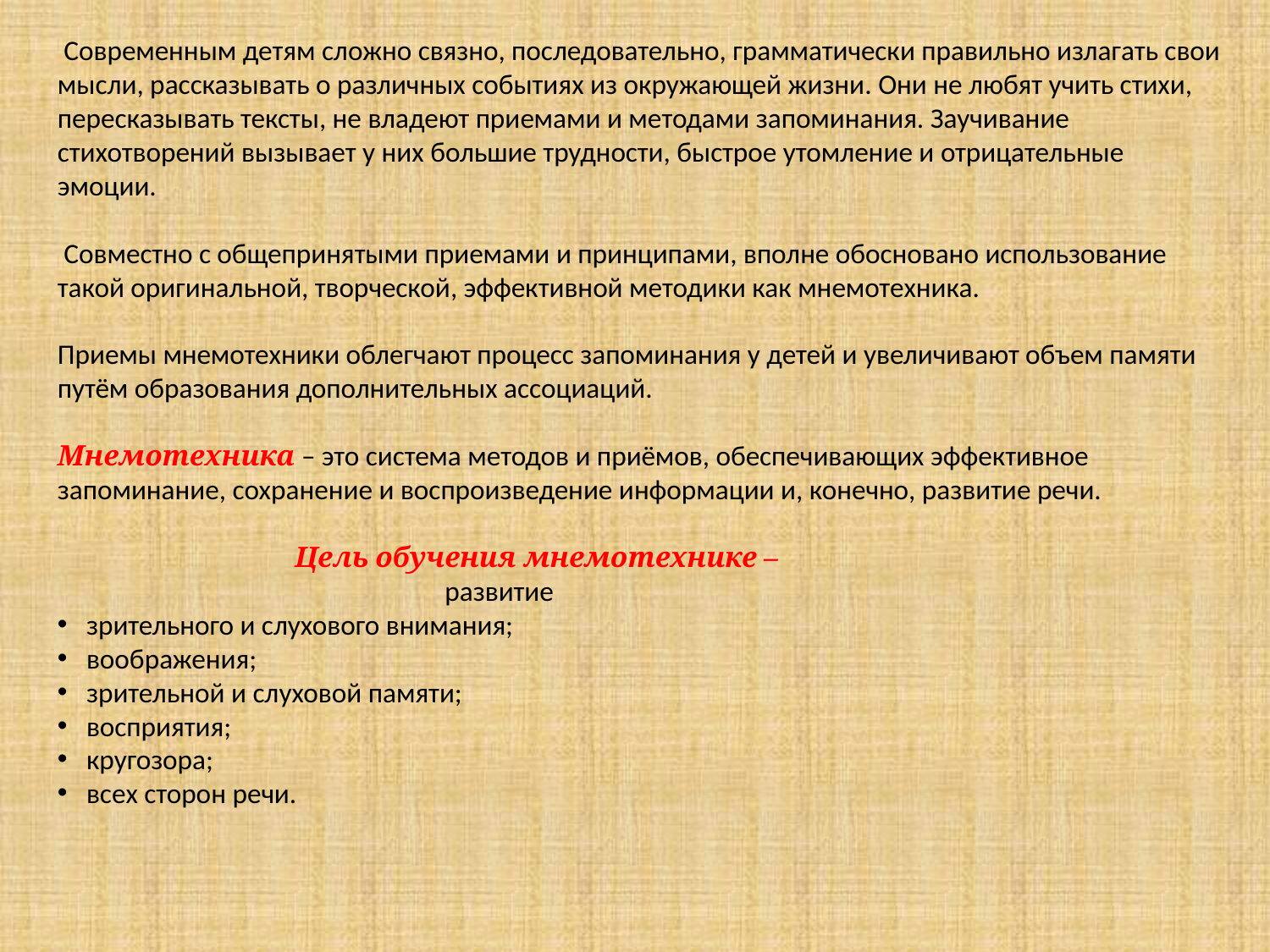

Современным детям сложно связно, последовательно, грамматически правильно излагать свои мысли, рассказывать о различных событиях из окружающей жизни. Они не любят учить стихи, пересказывать тексты, не владеют приемами и методами запоминания. Заучивание стихотворений вызывает у них большие трудности, быстрое утомление и отрицательные эмоции.

 Совместно с общепринятыми приемами и принципами, вполне обосновано использование такой оригинальной, творческой, эффективной методики как мнемотехника.

Приемы мнемотехники облегчают процесс запоминания у детей и увеличивают объем памяти путём образования дополнительных ассоциаций.

Мнемотехника – это система методов и приёмов, обеспечивающих эффективное запоминание, сохранение и воспроизведение информации и, конечно, развитие речи.

                                  Цель обучения мнемотехнике –
                                                             развитие
   зрительного и слухового внимания;
   воображения;
   зрительной и слуховой памяти;
   восприятия;
   кругозора;
   всех сторон речи.